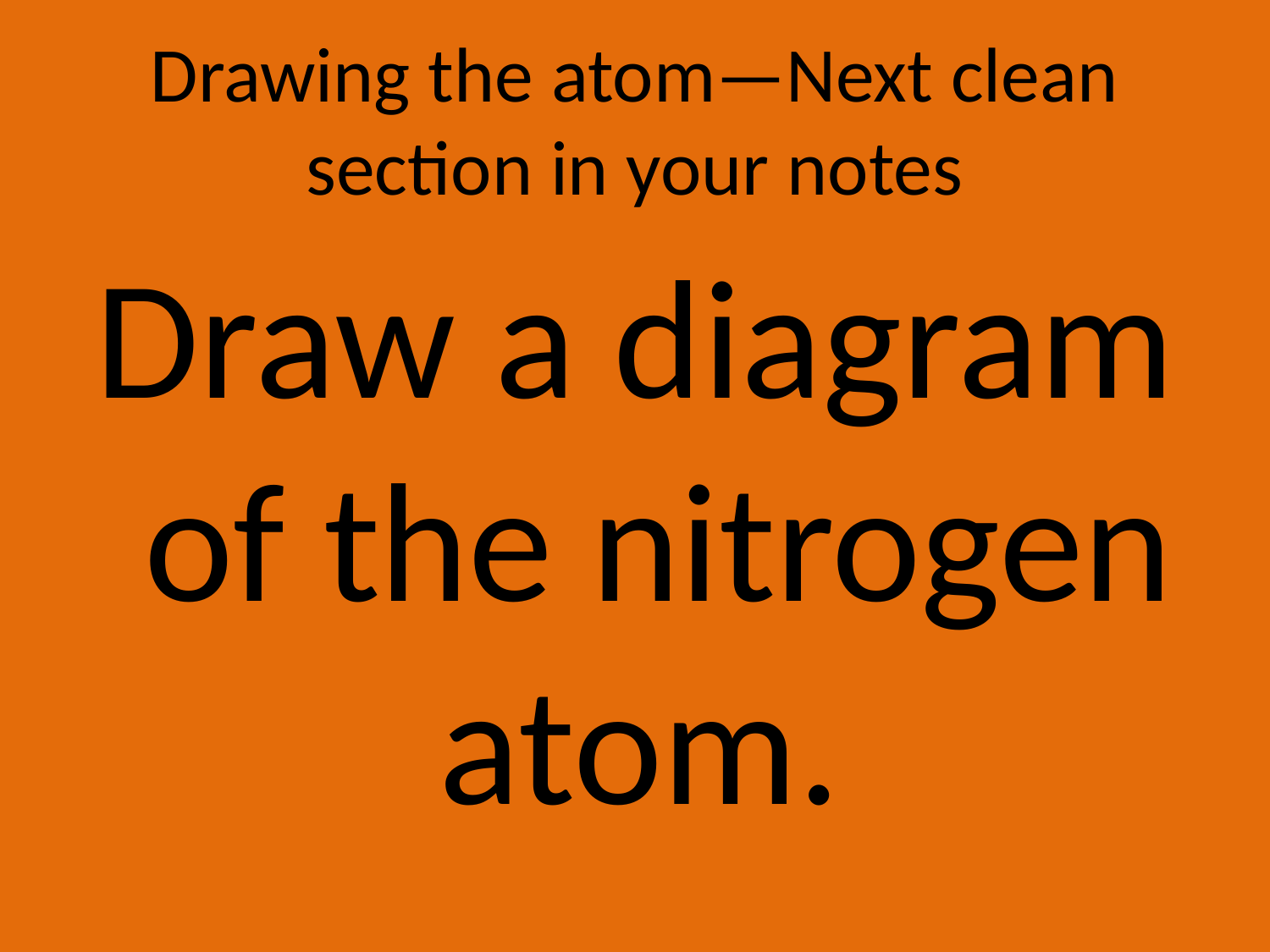

# Drawing the atom—Next clean section in your notes
Draw a diagram of the nitrogen atom.